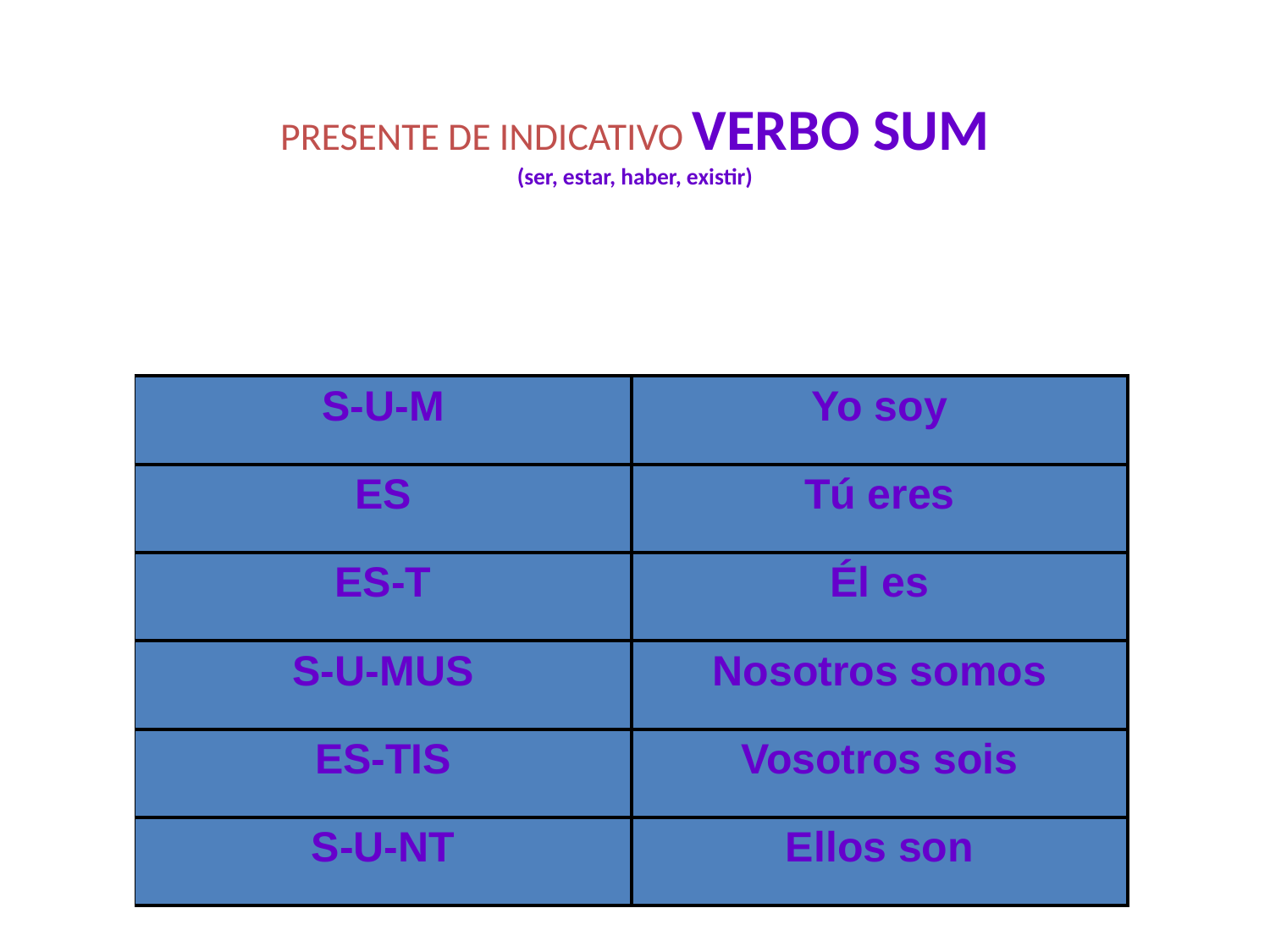

# PRESENTE DE INDICATIVO VERBO SUM (ser, estar, haber, existir)
| S-U-M | Yo soy |
| --- | --- |
| ES | Tú eres |
| ES-T | Él es |
| S-U-MUS | Nosotros somos |
| ES-TIS | Vosotros sois |
| S-U-NT | Ellos son |